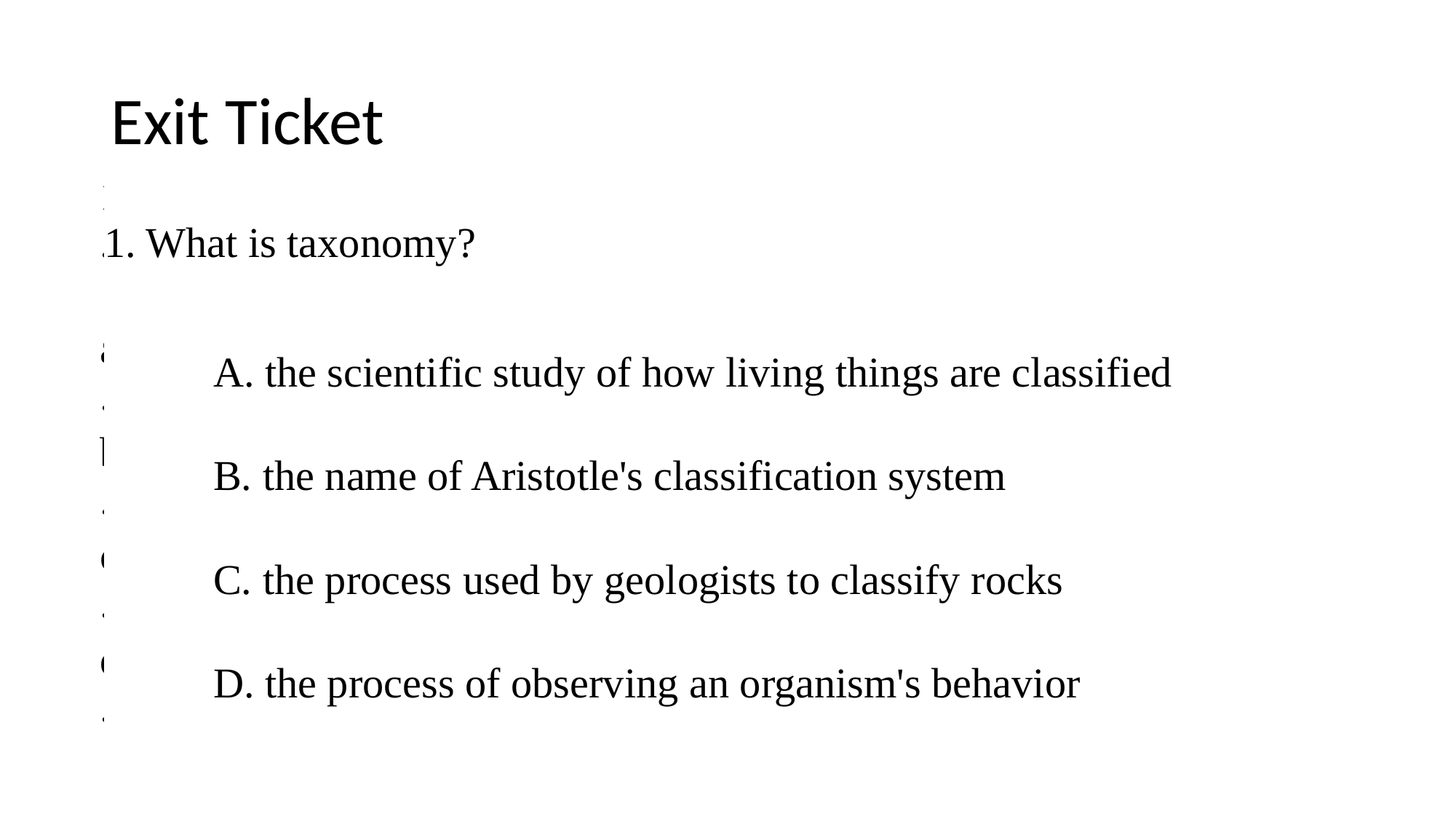

# Exit Ticket
| 1. | 1. What is taxonomy? |
| --- | --- |
| a. | A. the scientific study of how living things are classified |
| b. | B. the name of Aristotle's classification system |
| c. | C. the process used by geologists to classify rocks |
| d. | D. the process of observing an organism's behavior |